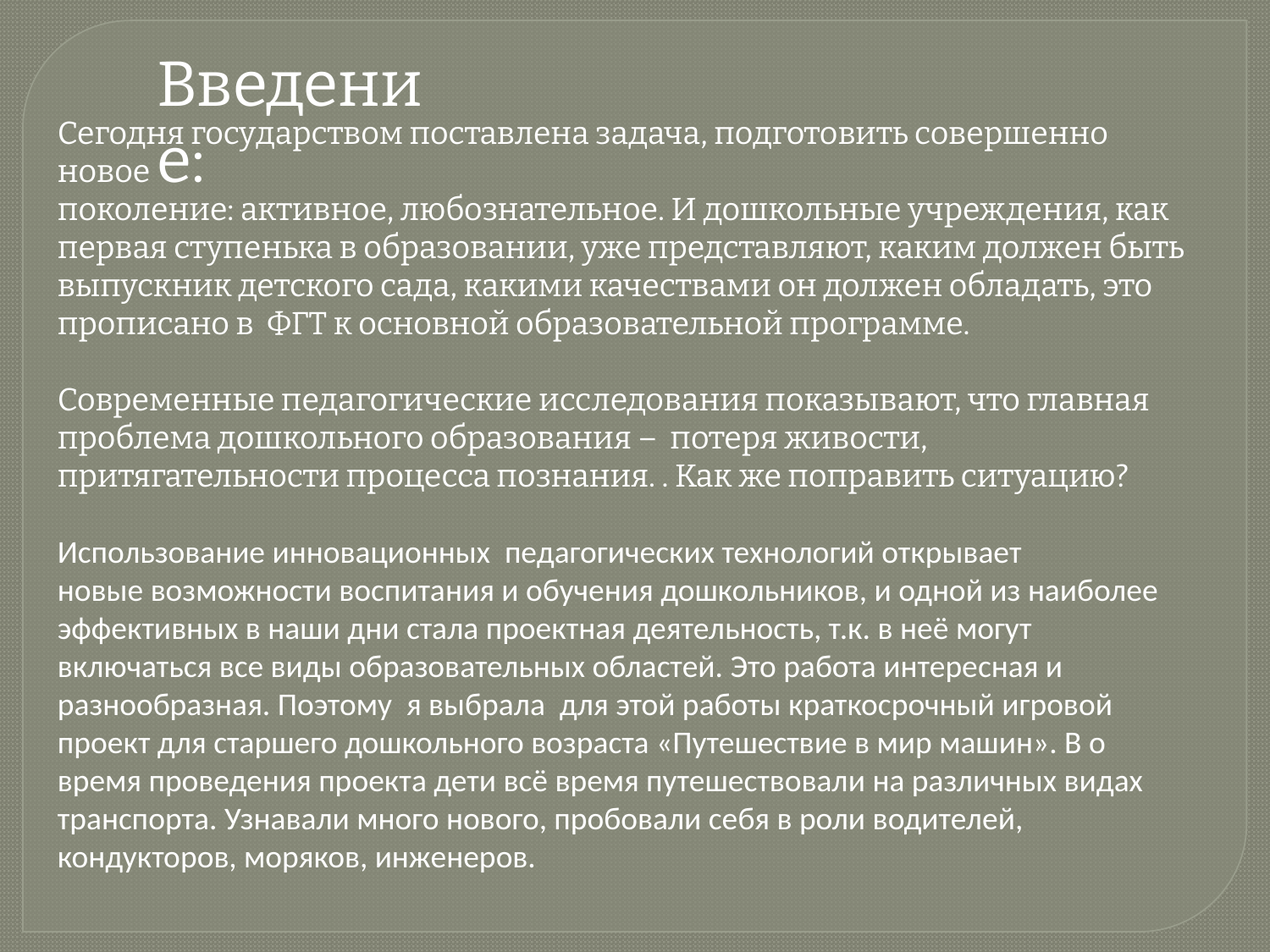

Введение:
Сегодня государством поставлена задача, подготовить совершенно новое
поколение: активное, любознательное. И дошкольные учреждения, как первая ступенька в образовании, уже представляют, каким должен быть выпускник детского сада, какими качествами он должен обладать, это прописано в  ФГТ к основной образовательной программе.

Современные педагогические исследования показывают, что главная проблема дошкольного образования –  потеря живости, притягательности процесса познания. . Как же поправить ситуацию?

Использование инновационных  педагогических технологий открывает
новые возможности воспитания и обучения дошкольников, и одной из наиболее
эффективных в наши дни стала проектная деятельность, т.к. в неё могут включаться все виды образовательных областей. Это работа интересная и разнообразная. Поэтому  я выбрала  для этой работы краткосрочный игровой проект для старшего дошкольного возраста «Путешествие в мир машин». В о время проведения проекта дети всё время путешествовали на различных видах транспорта. Узнавали много нового, пробовали себя в роли водителей, кондукторов, моряков, инженеров.